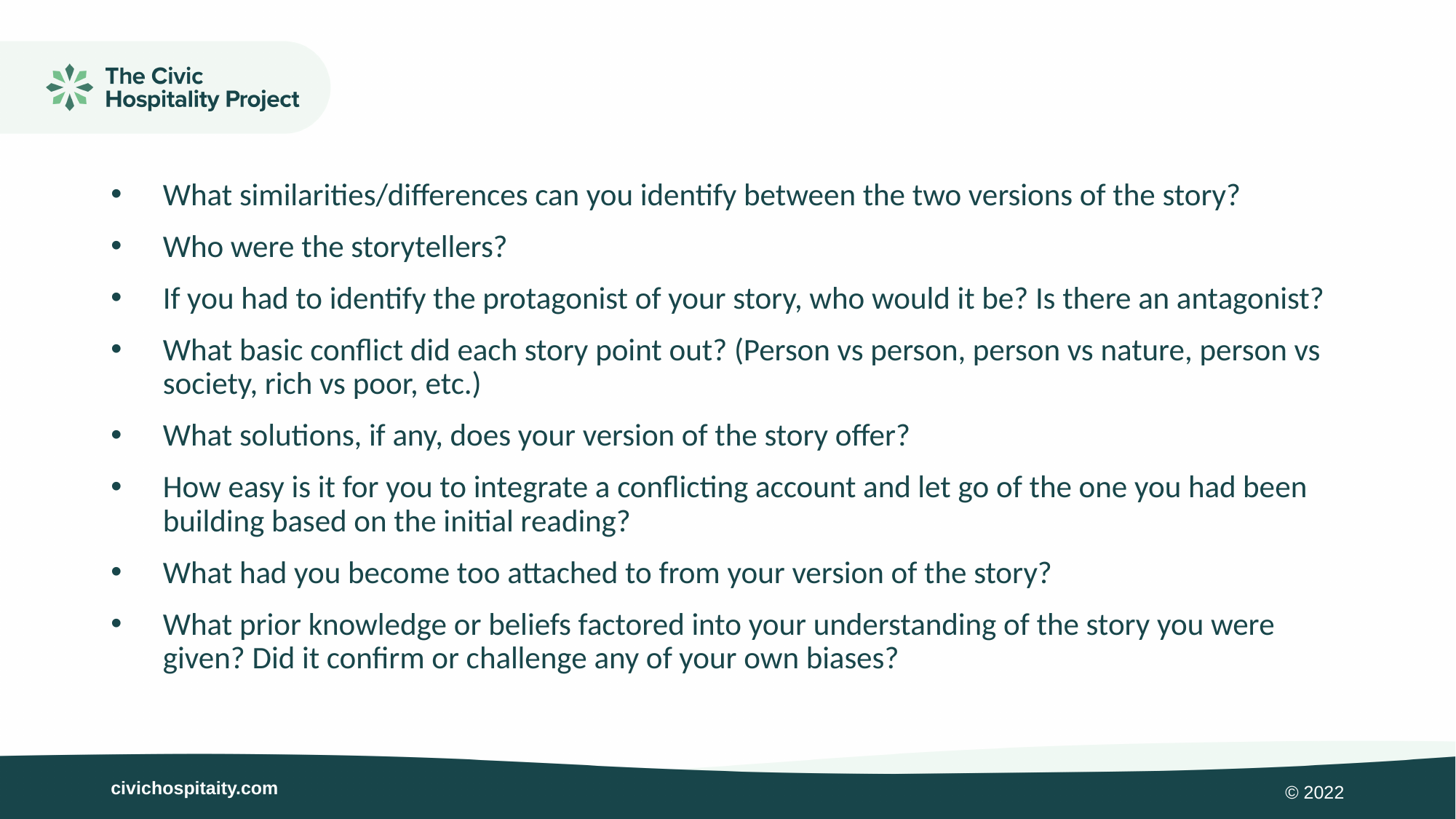

What similarities/differences can you identify between the two versions of the story?
Who were the storytellers?
If you had to identify the protagonist of your story, who would it be? Is there an antagonist?
What basic conflict did each story point out? (Person vs person, person vs nature, person vs society, rich vs poor, etc.)
What solutions, if any, does your version of the story offer?
How easy is it for you to integrate a conflicting account and let go of the one you had been building based on the initial reading?
What had you become too attached to from your version of the story?
What prior knowledge or beliefs factored into your understanding of the story you were given? Did it confirm or challenge any of your own biases?